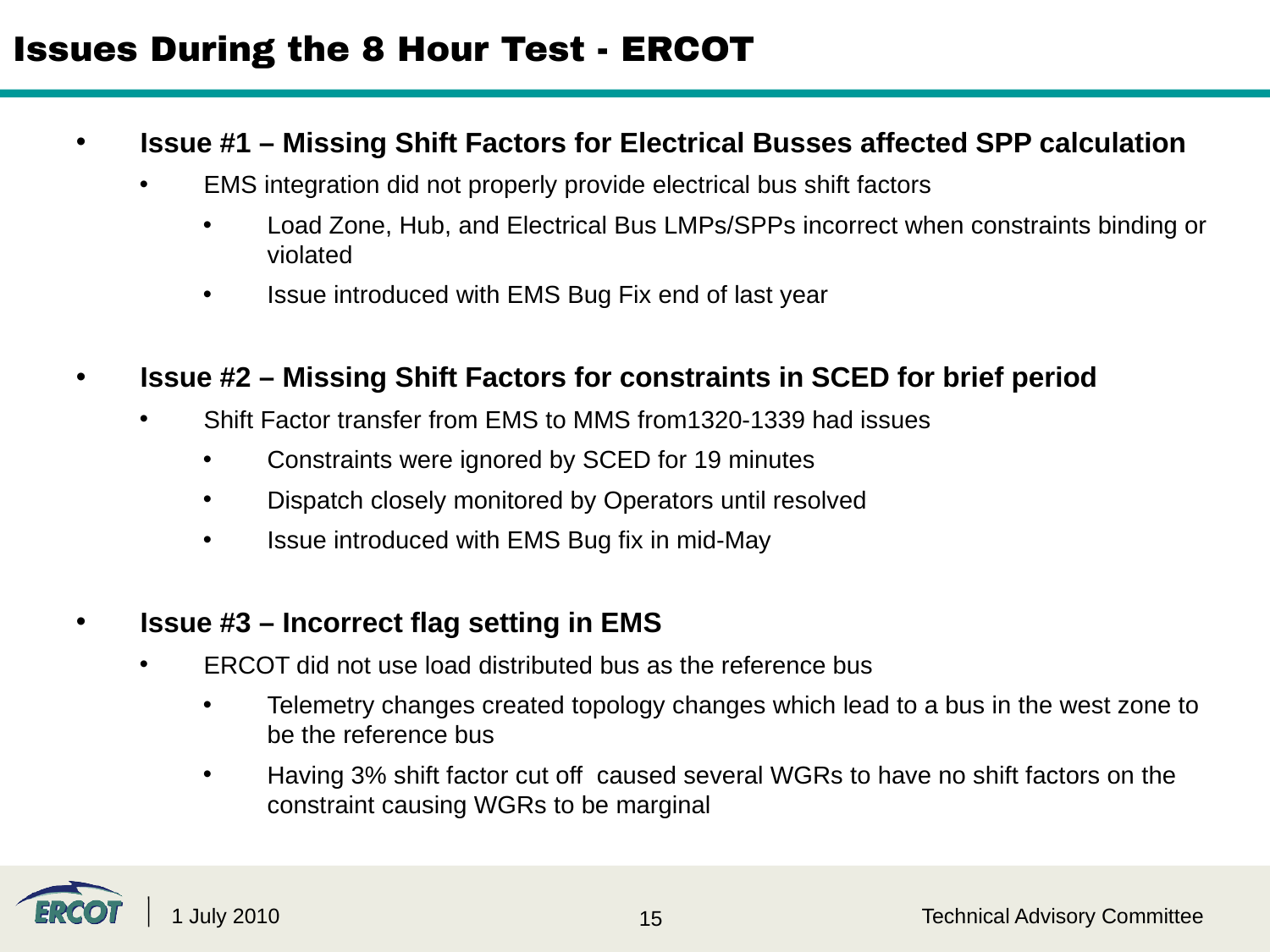

Issues During the 8 Hour Test - ERCOT

Issue #1 – Missing Shift Factors for Electrical Busses affected SPP calculation
EMS integration did not properly provide electrical bus shift factors
Load Zone, Hub, and Electrical Bus LMPs/SPPs incorrect when constraints binding or violated
Issue introduced with EMS Bug Fix end of last year

Issue #2 – Missing Shift Factors for constraints in SCED for brief period
Shift Factor transfer from EMS to MMS from1320-1339 had issues
Constraints were ignored by SCED for 19 minutes
Dispatch closely monitored by Operators until resolved
Issue introduced with EMS Bug fix in mid-May

Issue #3 – Incorrect flag setting in EMS
ERCOT did not use load distributed bus as the reference bus
Telemetry changes created topology changes which lead to a bus in the west zone to be the reference bus
Having 3% shift factor cut off  caused several WGRs to have no shift factors on the constraint causing WGRs to be marginal
1 July 2010
Technical Advisory Committee